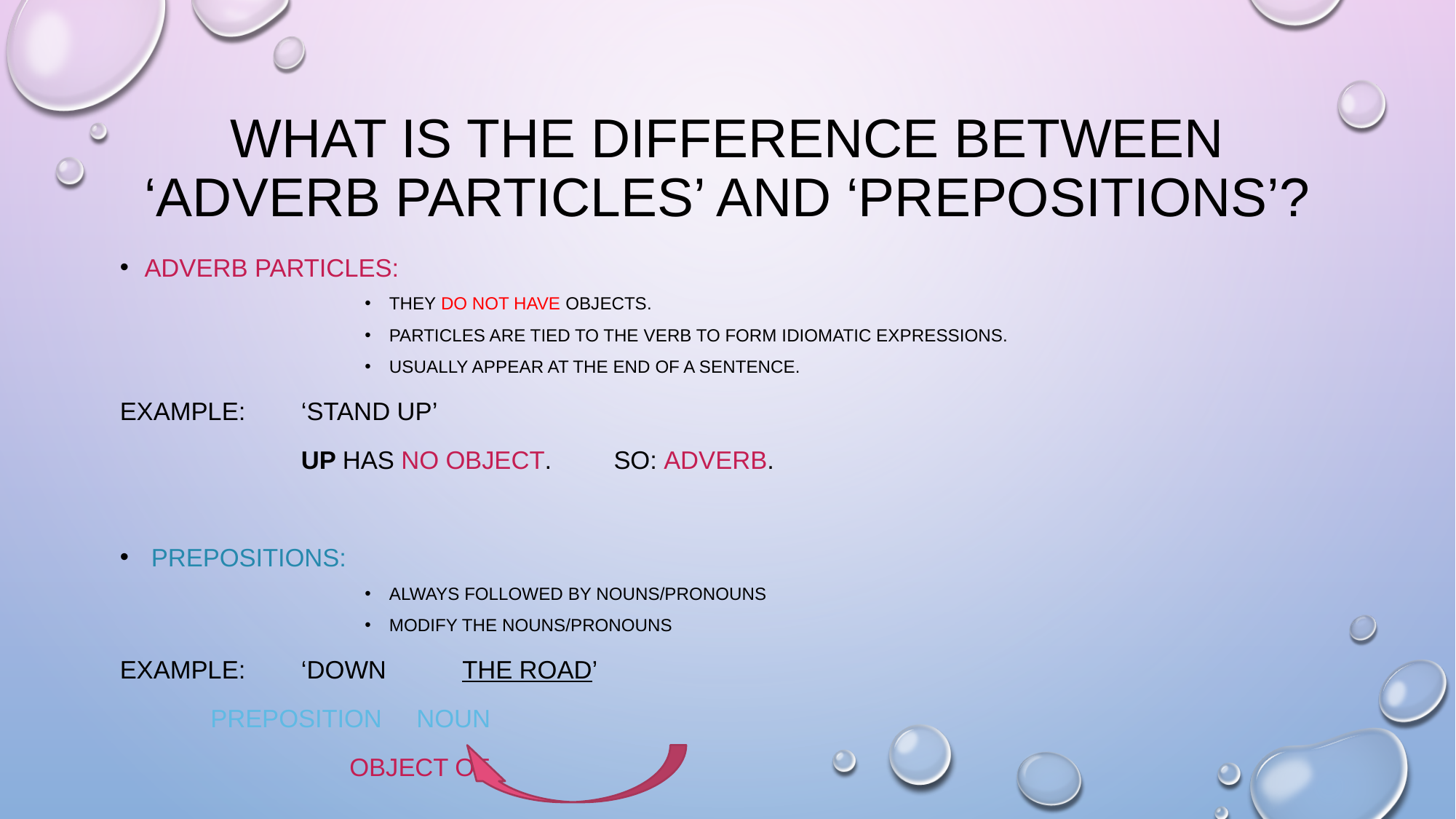

# What is the difference between ‘adverb particles’ and ‘prepositions’?
Adverb particles:
They do not have objects.
Particles are tied to the verb to form idiomatic expressions.
Usually appear at the end of a sentence.
Example: 		‘stand up’
		 	up has no object.         So: adverb.

 prepositions:
always followed by nouns/pronouns
Modify the nouns/pronouns
Example: 		‘down           the road’
			preposition     Noun
	 		       object of